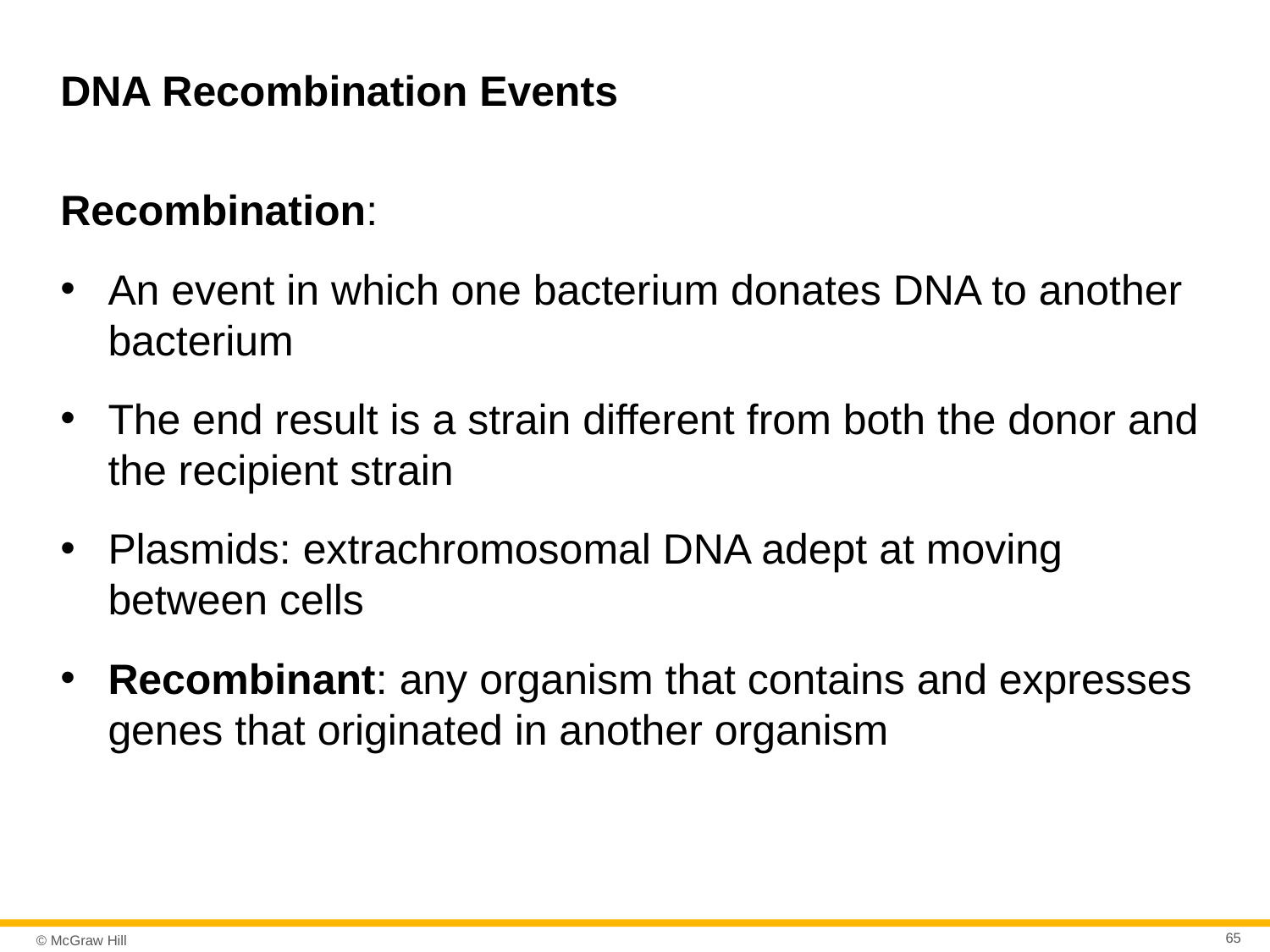

# DNA Recombination Events
Recombination:
An event in which one bacterium donates DNA to another bacterium
The end result is a strain different from both the donor and the recipient strain
Plasmids: extrachromosomal DNA adept at moving between cells
Recombinant: any organism that contains and expresses genes that originated in another organism